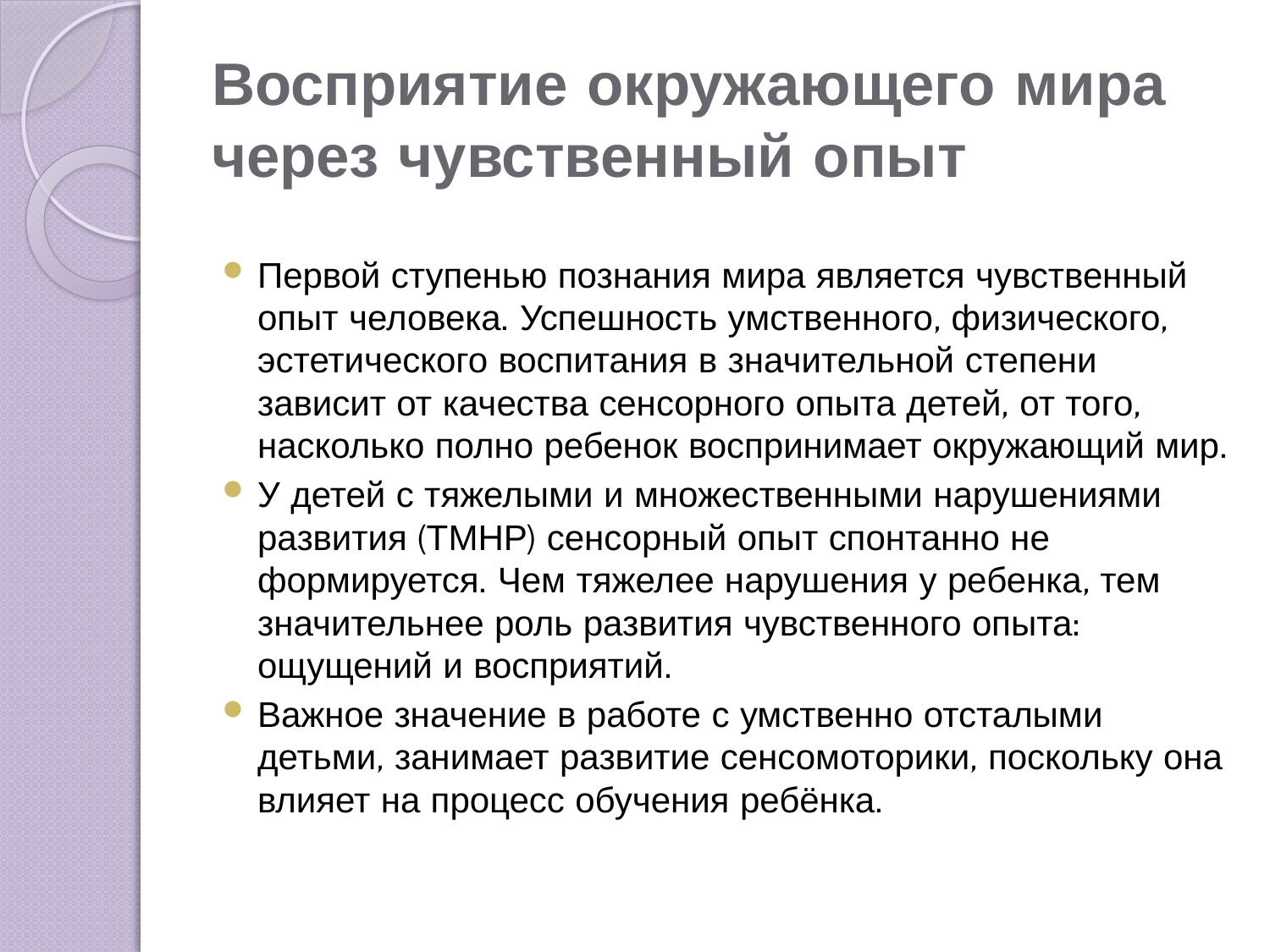

# Восприятие окружающего мира через чувственный опыт
Первой ступенью познания мира является чувственный опыт человека. Успешность умственного, физического, эстетического воспитания в значительной степени зависит от качества сенсорного опыта детей, от того, насколько полно ребенок воспринимает окружающий мир.
У детей с тяжелыми и множественными нарушениями развития (ТМНР) сенсорный опыт спонтанно не формируется. Чем тяжелее нарушения у ребенка, тем значительнее роль развития чувственного опыта: ощущений и восприятий.
Важное значение в работе с умственно отсталыми детьми, занимает развитие сенсомоторики, поскольку она влияет на процесс обучения ребёнка.